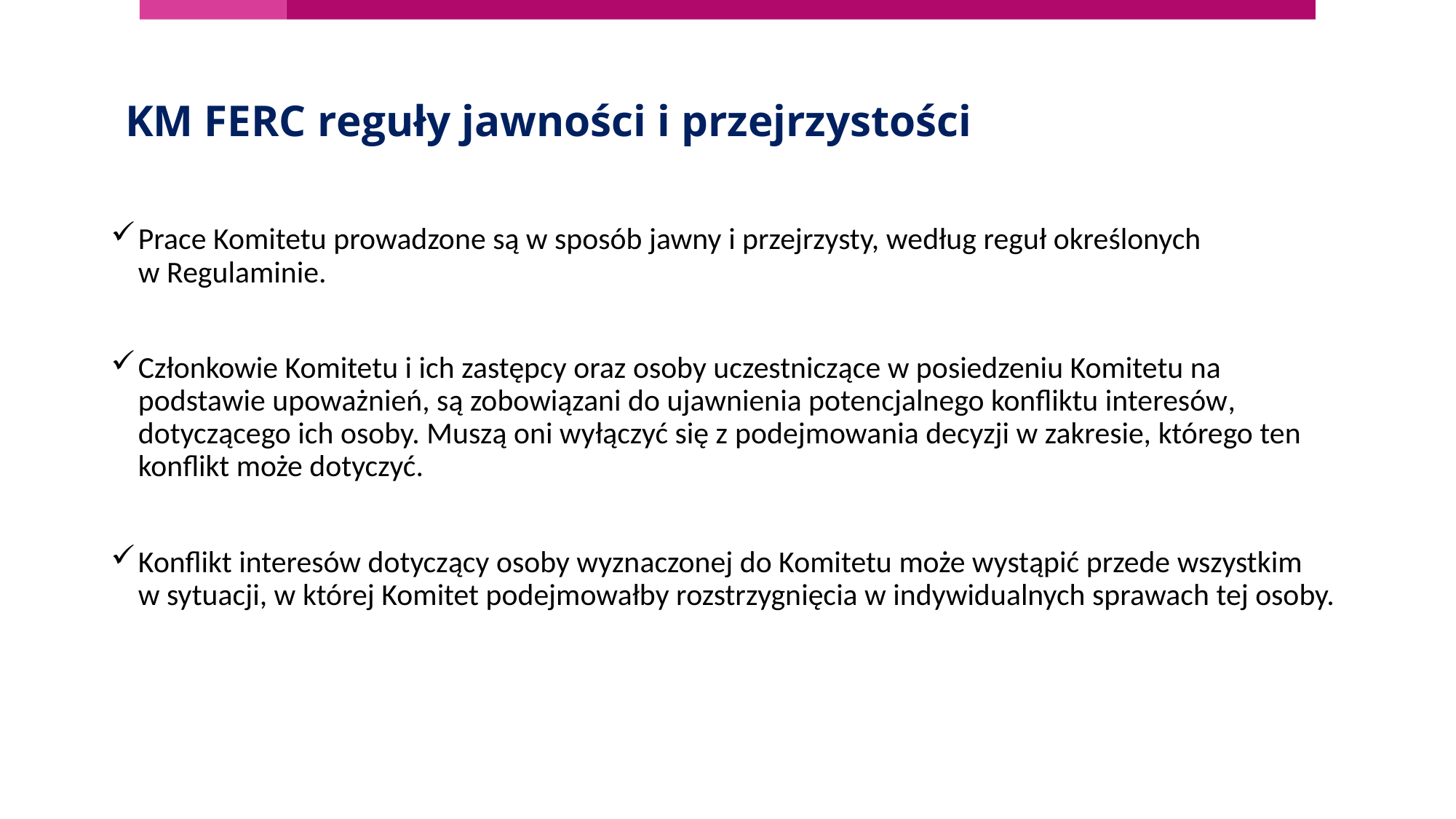

# KM FERC reguły jawności i przejrzystości
Prace Komitetu prowadzone są w sposób jawny i przejrzysty, według reguł określonych w Regulaminie.

Członkowie Komitetu i ich zastępcy oraz osoby uczestniczące w posiedzeniu Komitetu na podstawie upoważnień, są zobowiązani do ujawnienia potencjalnego konfliktu interesów, dotyczącego ich osoby. Muszą oni wyłączyć się z podejmowania decyzji w zakresie, którego ten konflikt może dotyczyć.

Konflikt interesów dotyczący osoby wyznaczonej do Komitetu może wystąpić przede wszystkim w sytuacji, w której Komitet podejmowałby rozstrzygnięcia w indywidualnych sprawach tej osoby.